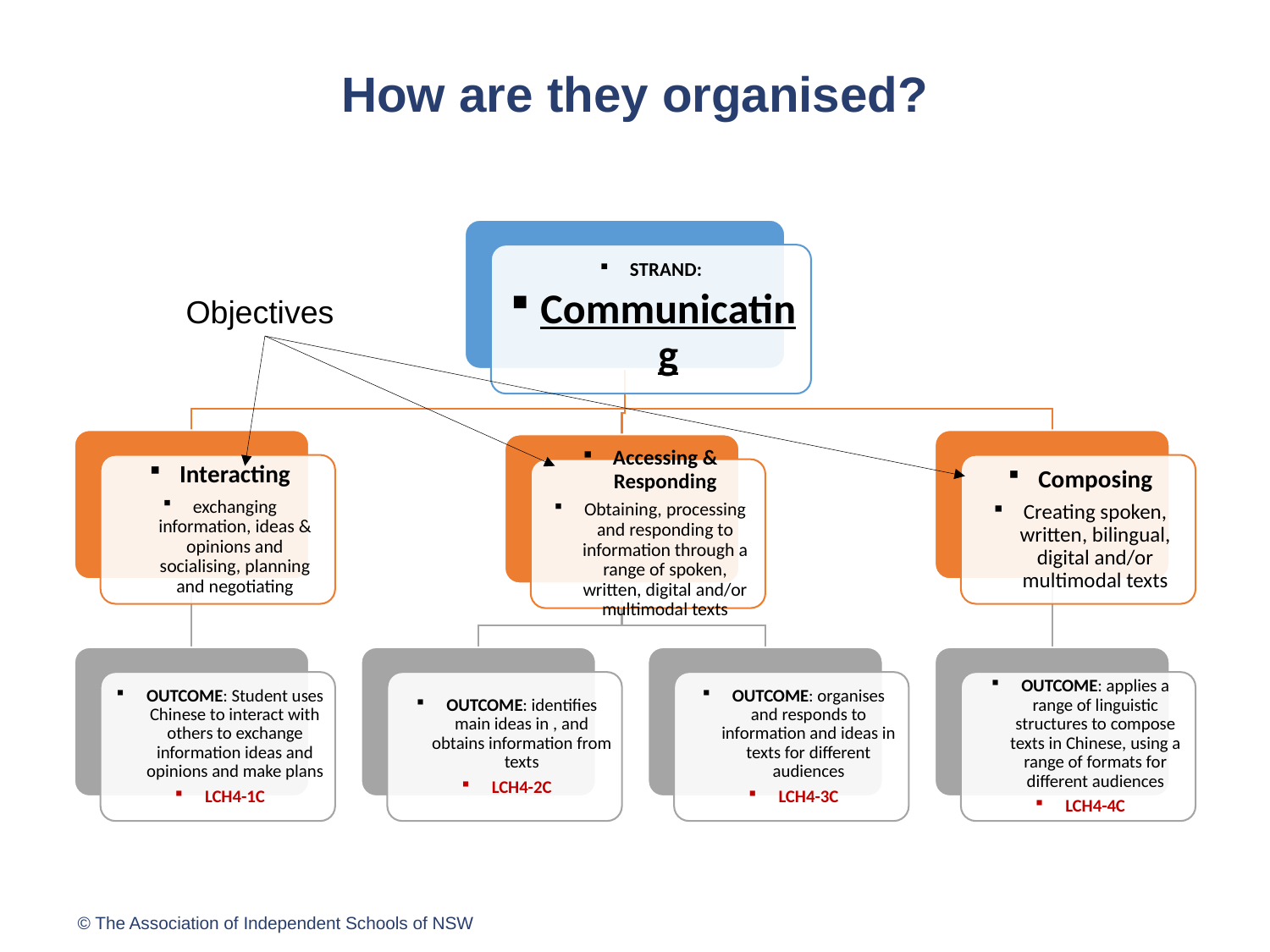

# How are they organised?
STRAND:
Communicating
Interacting
exchanging information, ideas & opinions and socialising, planning and negotiating
OUTCOME: Student uses Chinese to interact with others to exchange information ideas and opinions and make plans
LCH4-1C
Accessing & Responding
Obtaining, processing and responding to information through a range of spoken, written, digital and/or multimodal texts
OUTCOME: identifies main ideas in , and obtains information from texts
LCH4-2C
OUTCOME: organises and responds to information and ideas in texts for different audiences
LCH4-3C
Composing
Creating spoken, written, bilingual, digital and/or multimodal texts
OUTCOME: applies a range of linguistic structures to compose texts in Chinese, using a range of formats for different audiences
LCH4-4C
Objectives